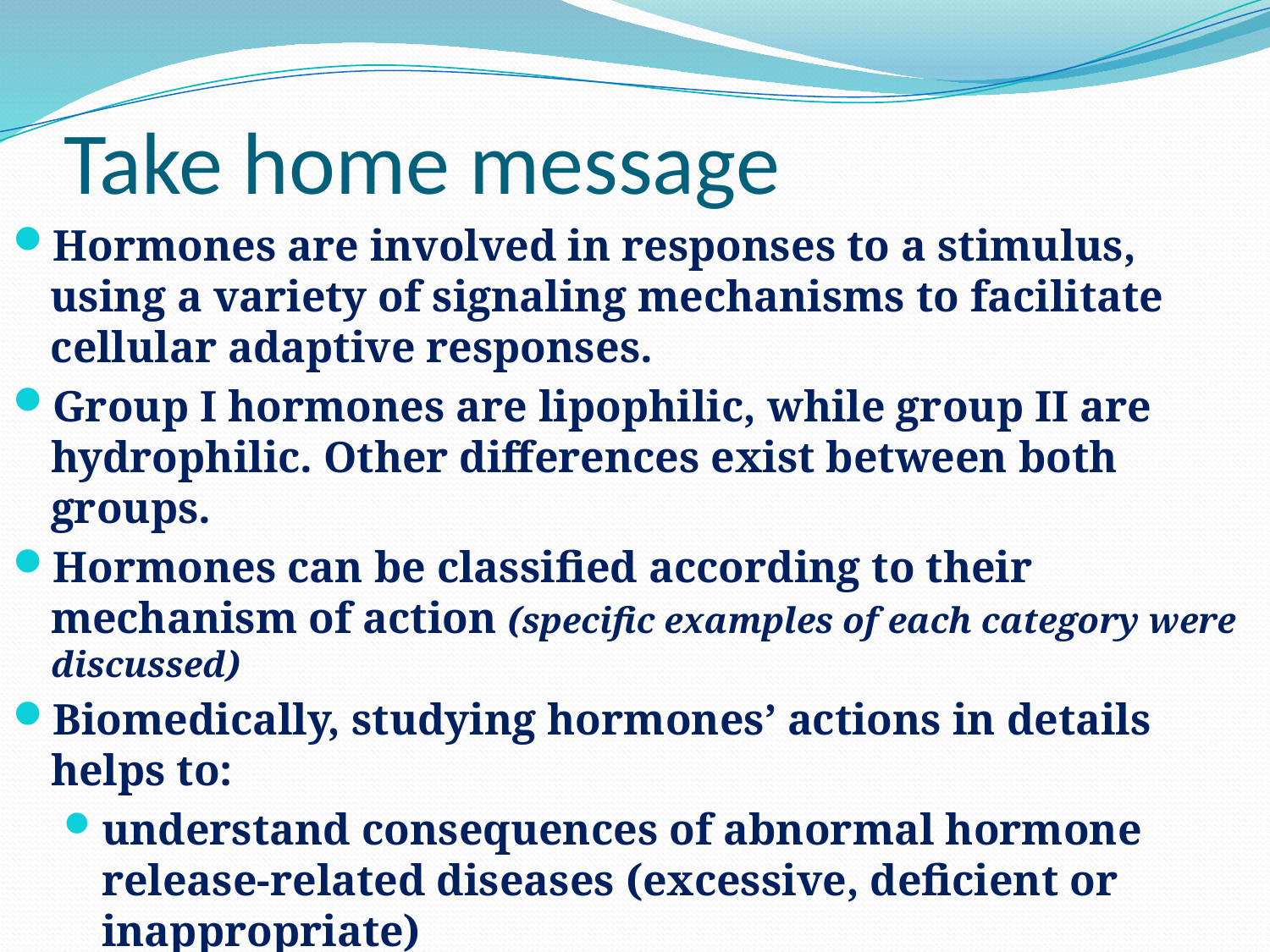

# Take home message
Hormones are involved in responses to a stimulus, using a variety of signaling mechanisms to facilitate cellular adaptive responses.
Group I hormones are lipophilic, while group II are hydrophilic. Other differences exist between both groups.
Hormones can be classified according to their mechanism of action (specific examples of each category were discussed)
Biomedically, studying hormones’ actions in details helps to:
understand consequences of abnormal hormone release-related diseases (excessive, deficient or inappropriate)
design therapeutic approach for such diseases.